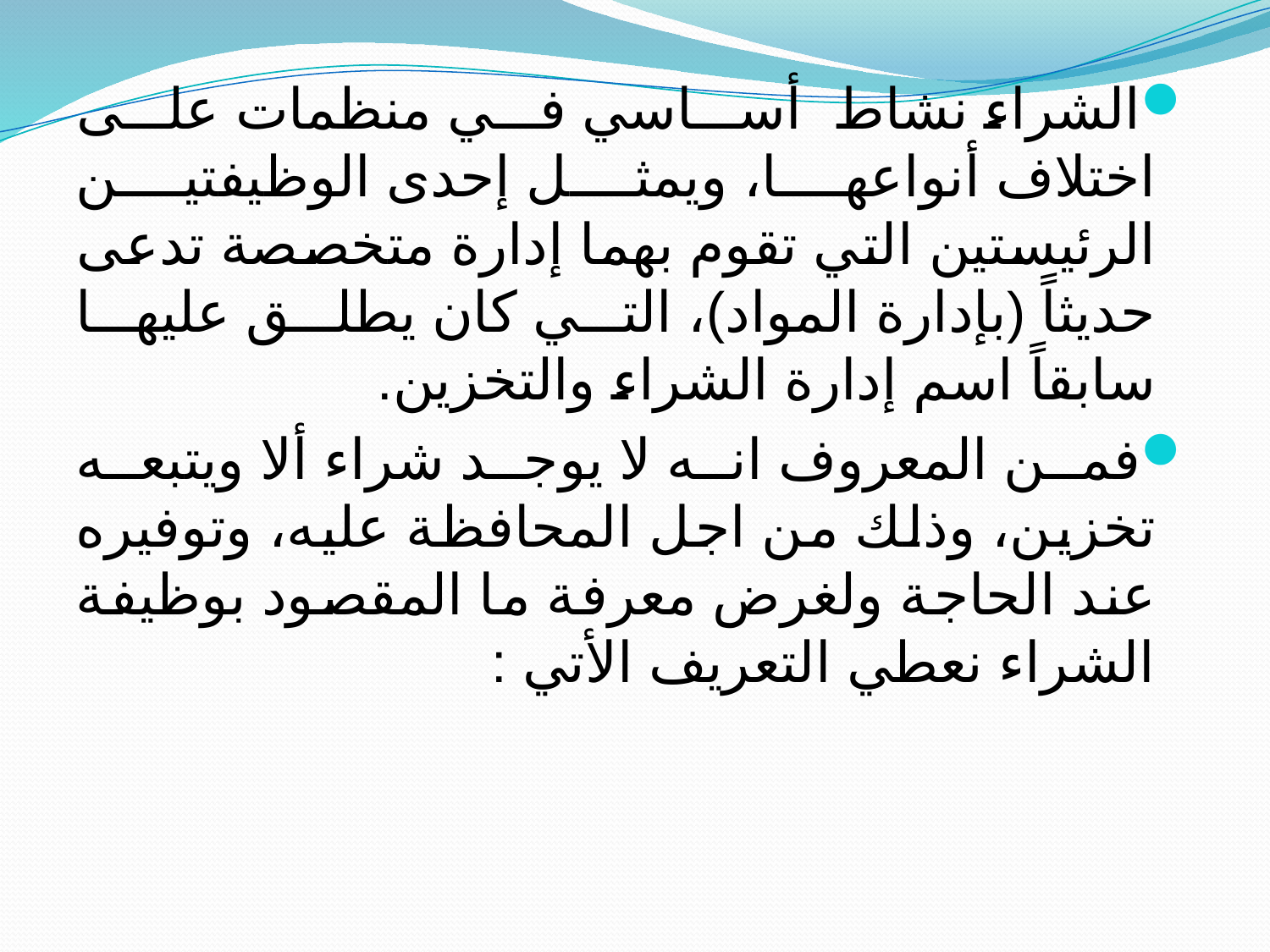

الشراء نشاط  أساسي في منظمات على اختلاف أنواعها، ويمثل إحدى الوظيفتين الرئيستين التي تقوم بهما إدارة متخصصة تدعى حديثاً (بإدارة المواد)، التي كان يطلق عليها سابقاً اسم إدارة الشراء والتخزين.
فمن المعروف انه لا يوجد شراء ألا ويتبعه تخزين، وذلك من اجل المحافظة عليه، وتوفيره عند الحاجة ولغرض معرفة ما المقصود بوظيفة الشراء نعطي التعريف الأتي :